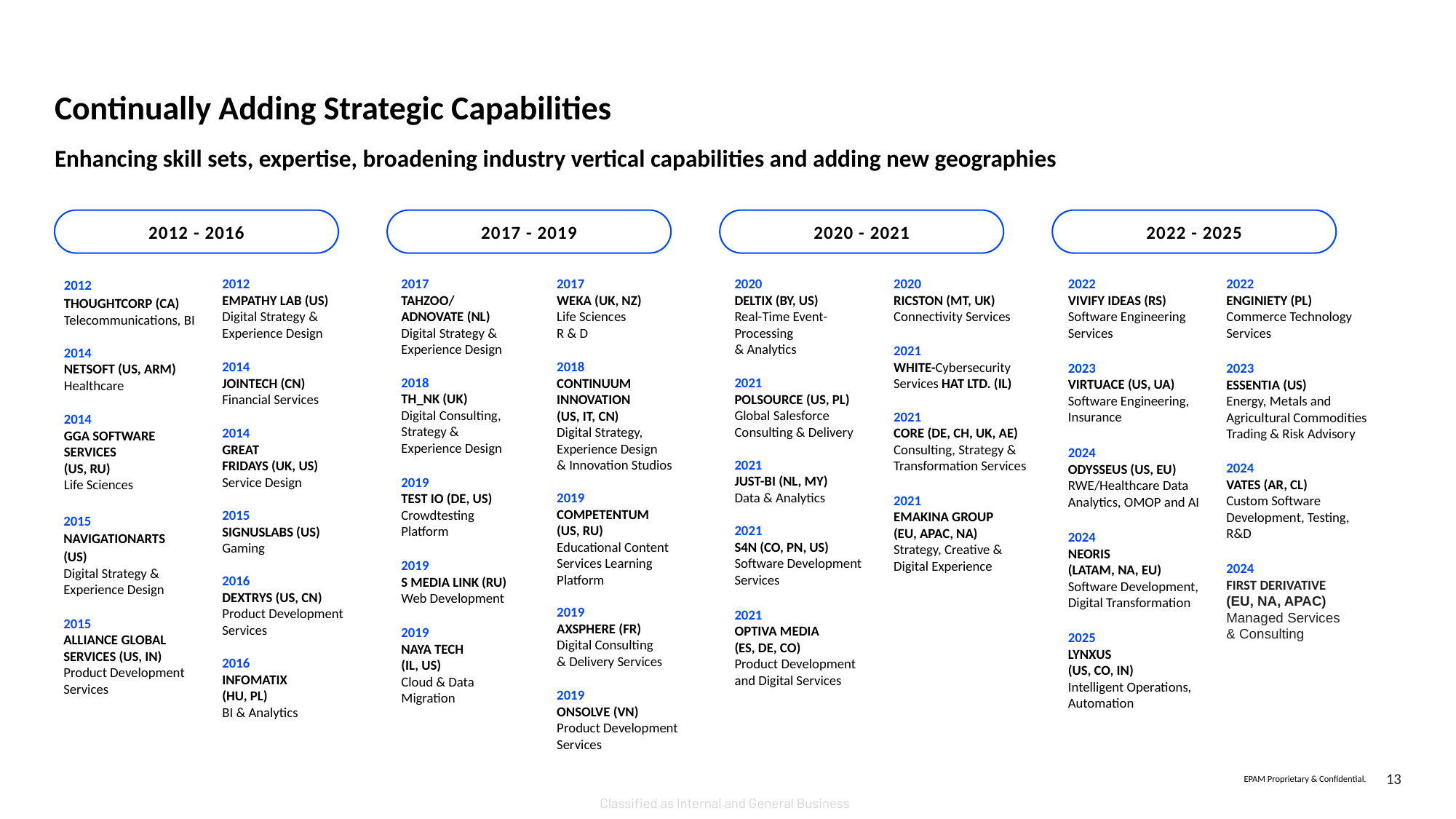

# Continually Adding Strategic Capabilities
Enhancing skill sets, expertise, broadening industry vertical capabilities and adding new geographies
2012 - 2016
2017 - 2019
2020 - 2021
2022 - 2025
2012
THOUGHTCORP (CA)
Telecommunications, BI
2012
EMPATHY LAB (US)
Digital Strategy &
Experience Design
2017
TAHZOO/
ADNOVATE (NL)
Digital Strategy &
Experience Design
2017
WEKA (UK, NZ)
Life Sciences
R & D
2020
DELTIX (BY, US)
Real-Time Event-Processing
& Analytics
2020
RICSTON (MT, UK)
Connectivity Services
2022
VIVIFY IDEAS (RS)
Software Engineering
Services
2022
ENGINIETY (PL)
Commerce Technology Services
2021
WHITE-Cybersecurity
Services HAT LTD. (IL)
2014
NETSOFT (US, ARM)
Healthcare
2018
CONTINUUM
INNOVATION
(US, IT, CN)
Digital Strategy, Experience Design
& Innovation Studios
2014
JOINTECH (CN)
Financial Services
2023
VIRTUACE (US, UA)
Software Engineering,
Insurance
2023
ESSENTIA (US)
Energy, Metals and Agricultural Commodities Trading & Risk Advisory
2018
TH_NK (UK)
Digital Consulting,
Strategy &
Experience Design
2021
POLSOURCE (US, PL)
Global Salesforce
Consulting & Delivery
2021
CORE (DE, CH, UK, AE)
Consulting, Strategy &
Transformation Services
2014
GGA SOFTWARE
SERVICES
(US, RU)
Life Sciences
2014
GREAT
FRIDAYS (UK, US)
Service Design
2024
ODYSSEUS (US, EU)
RWE/Healthcare Data Analytics, OMOP and AI
2021
JUST-BI (NL, MY)
Data & Analytics
2024
VATES (AR, CL)
Custom Software Development, Testing, R&D
2019
TEST IO (DE, US)
Crowdtesting Platform
2019
COMPETENTUM
(US, RU)
Educational Content Services Learning Platform
2021
EMAKINA GROUP
(EU, APAC, NA)
Strategy, Creative & Digital Experience
2015
SIGNUSLABS (US)
Gaming
2015
NAVIGATIONARTS (US)
Digital Strategy &
Experience Design

2021
S4N (CO, PN, US)
Software Development
Services
2024
NEORIS
(LATAM, NA, EU)
Software Development, Digital Transformation
2019
S MEDIA LINK (RU)
Web Development
2024
FIRST DERIVATIVE
(EU, NA, APAC)
Managed Services
& Consulting
2016
DEXTRYS (US, CN)
Product Development Services
2019
AXSPHERE (FR)
Digital Consulting
& Delivery Services
2021
OPTIVA MEDIA
(ES, DE, CO)
Product Development
and Digital Services
2015
ALLIANCE GLOBAL
SERVICES (US, IN)
Product Development Services
2019
NAYA TECH
(IL, US)
Cloud & Data Migration
2025
LYNXUS
(US, CO, IN)
Intelligent Operations, Automation
2016
INFOMATIX
(HU, PL)
BI & Analytics
2019
ONSOLVE (VN)
Product Development Services